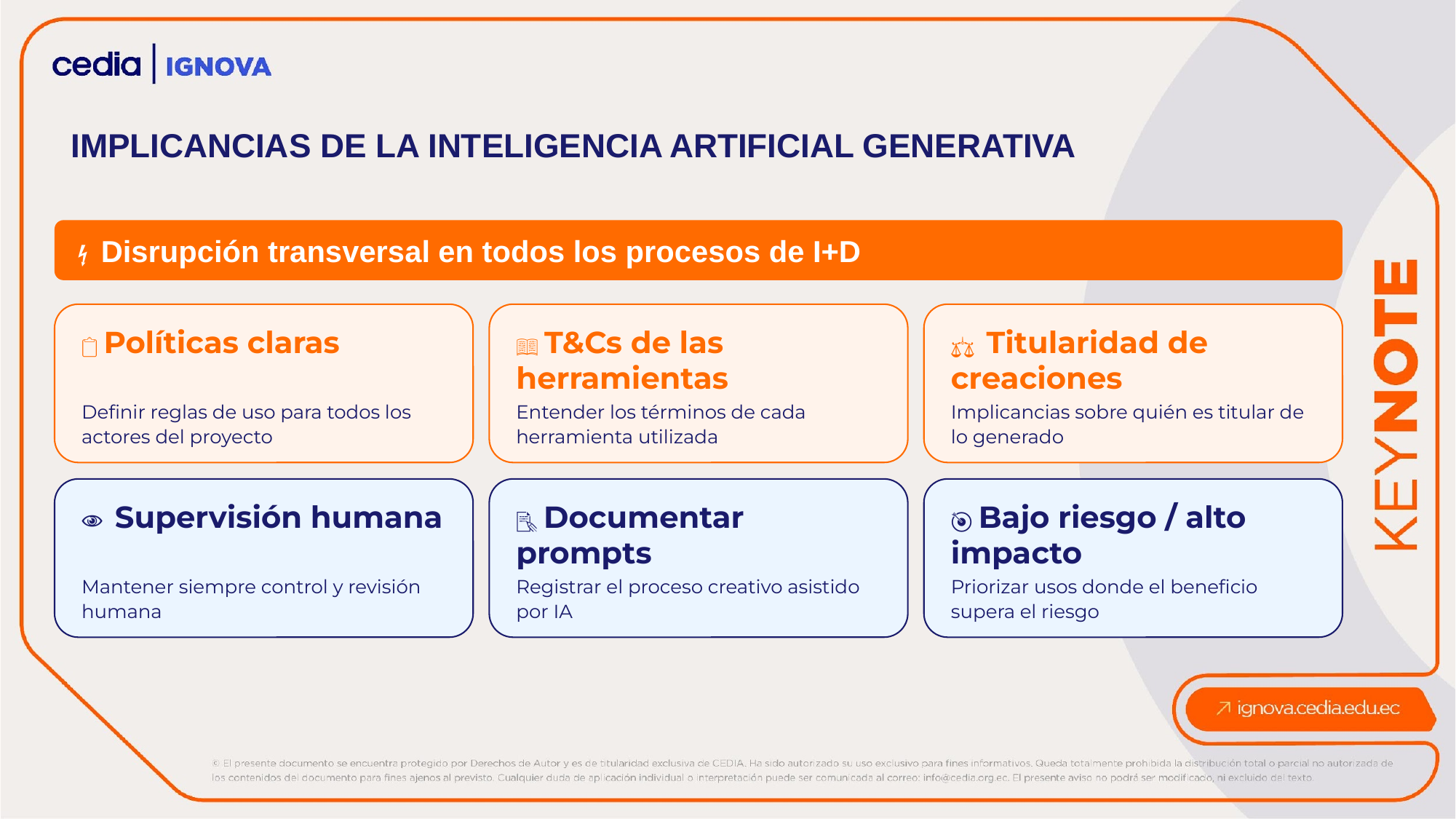

IMPLICANCIAS DE LA INTELIGENCIA ARTIFICIAL GENERATIVA

⚡  Disrupción transversal en todos los procesos de I+D

📋 Políticas claras
📖 T&Cs de las herramientas
⚖️  Titularidad de creaciones
Definir reglas de uso para todos los actores del proyecto
Entender los términos de cada herramienta utilizada
Implicancias sobre quién es titular de lo generado

👁️  Supervisión humana
📝 Documentar prompts
🎯 Bajo riesgo / alto impacto
Mantener siempre control y revisión humana
Registrar el proceso creativo asistido por IA
Priorizar usos donde el beneficio supera el riesgo